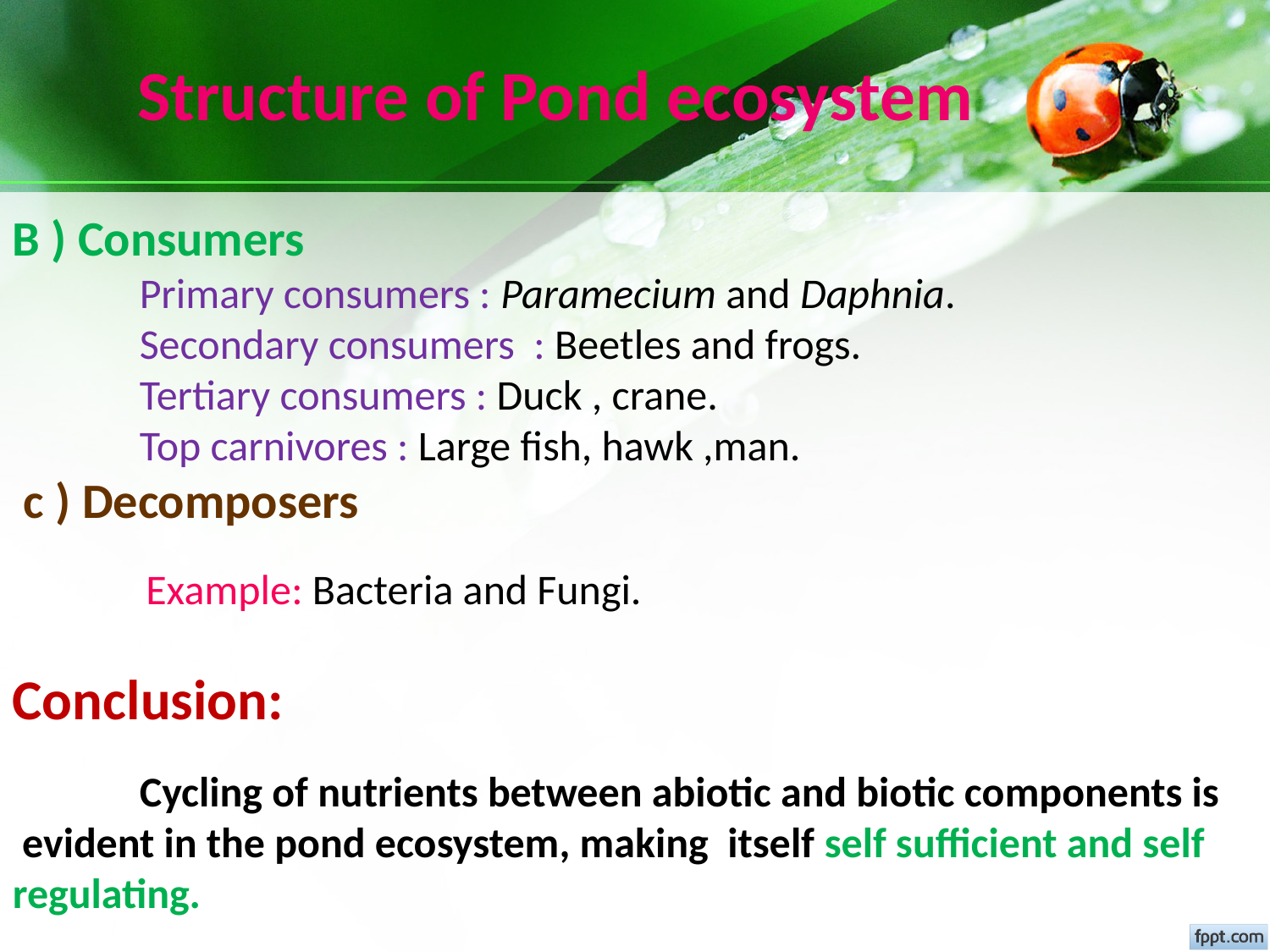

Structure of Pond ecosystem

B ) Consumers
	Primary consumers : Paramecium and Daphnia.
	Secondary consumers  : Beetles and frogs.
	Tertiary consumers : Duck , crane.
	Top carnivores : Large fish, hawk ,man.
 c ) Decomposers

	 Example: Bacteria and Fungi.

Conclusion:

	Cycling of nutrients between abiotic and biotic components is
 evident in the pond ecosystem, making  itself self sufficient and self
regulating.